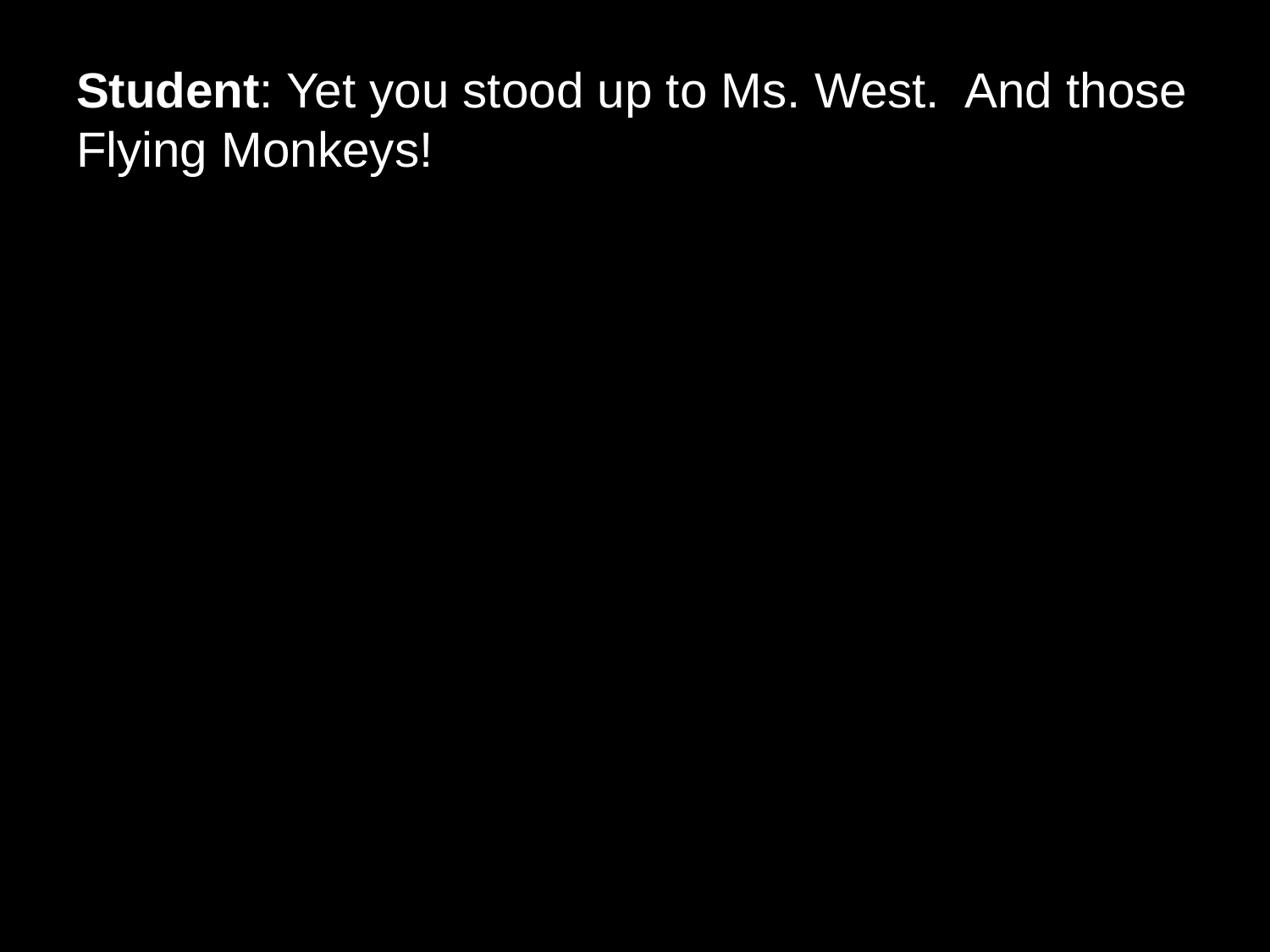

# Student: Yet you stood up to Ms. West.  And those Flying Monkeys!